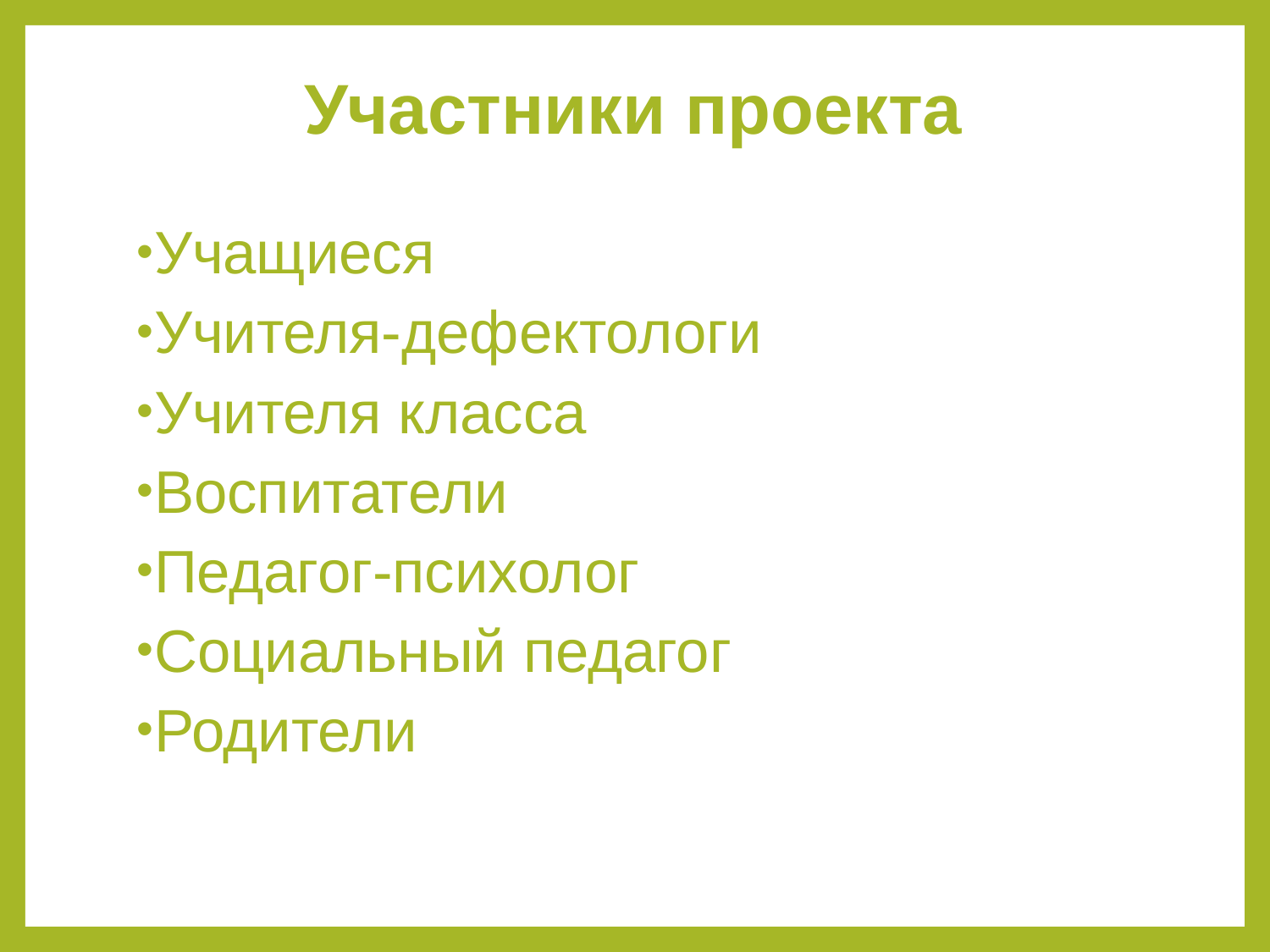

# Участники проекта
Учащиеся
Учителя-дефектологи
Учителя класса
Воспитатели
Педагог-психолог
Социальный педагог
Родители